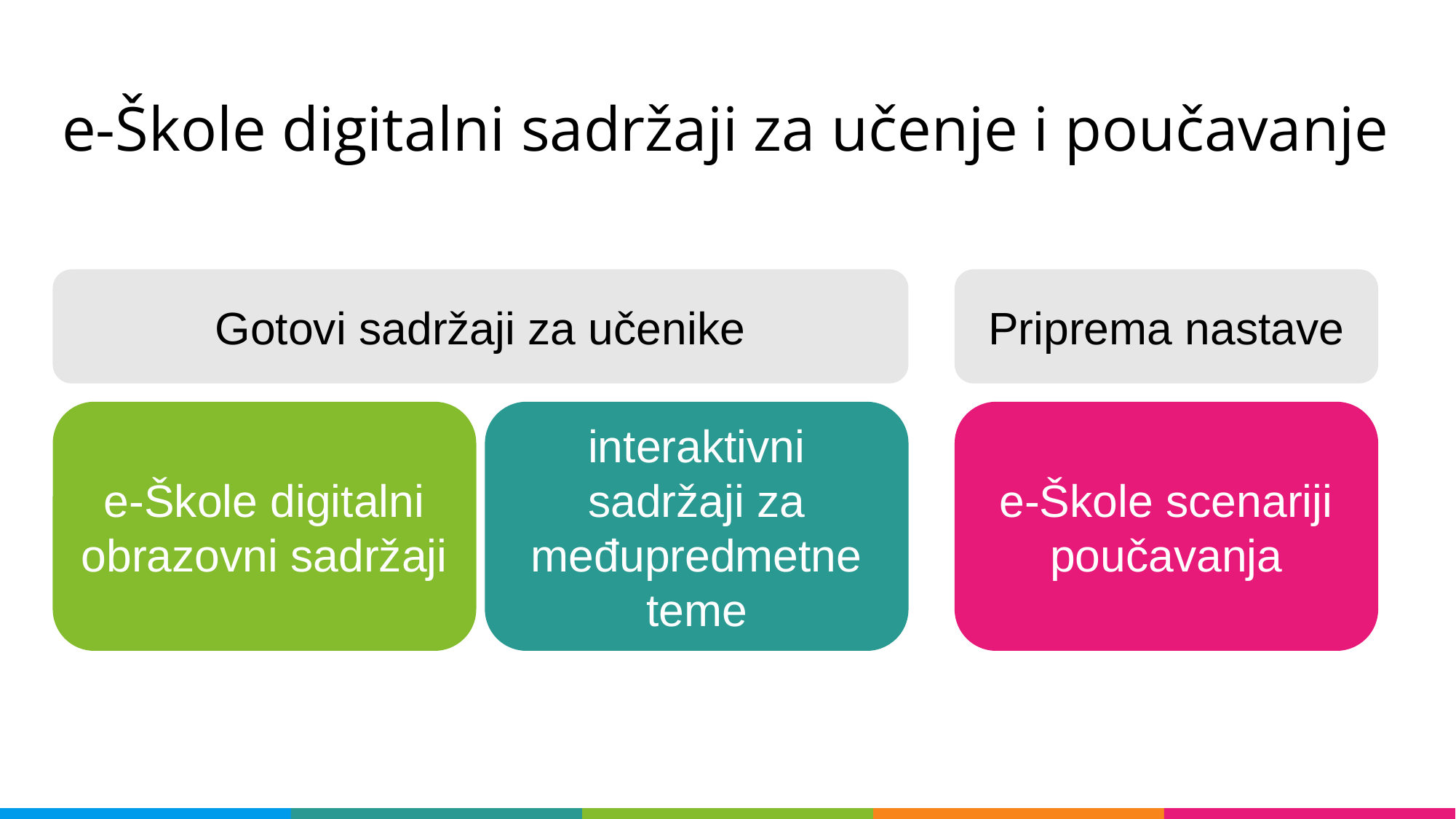

e-Škole digitalni sadržaji za učenje i poučavanje
Gotovi sadržaji za učenike
Priprema nastave
interaktivni sadržaji za međupredmetne teme
e-Škole scenariji poučavanja
e-Škole digitalni obrazovni sadržaji